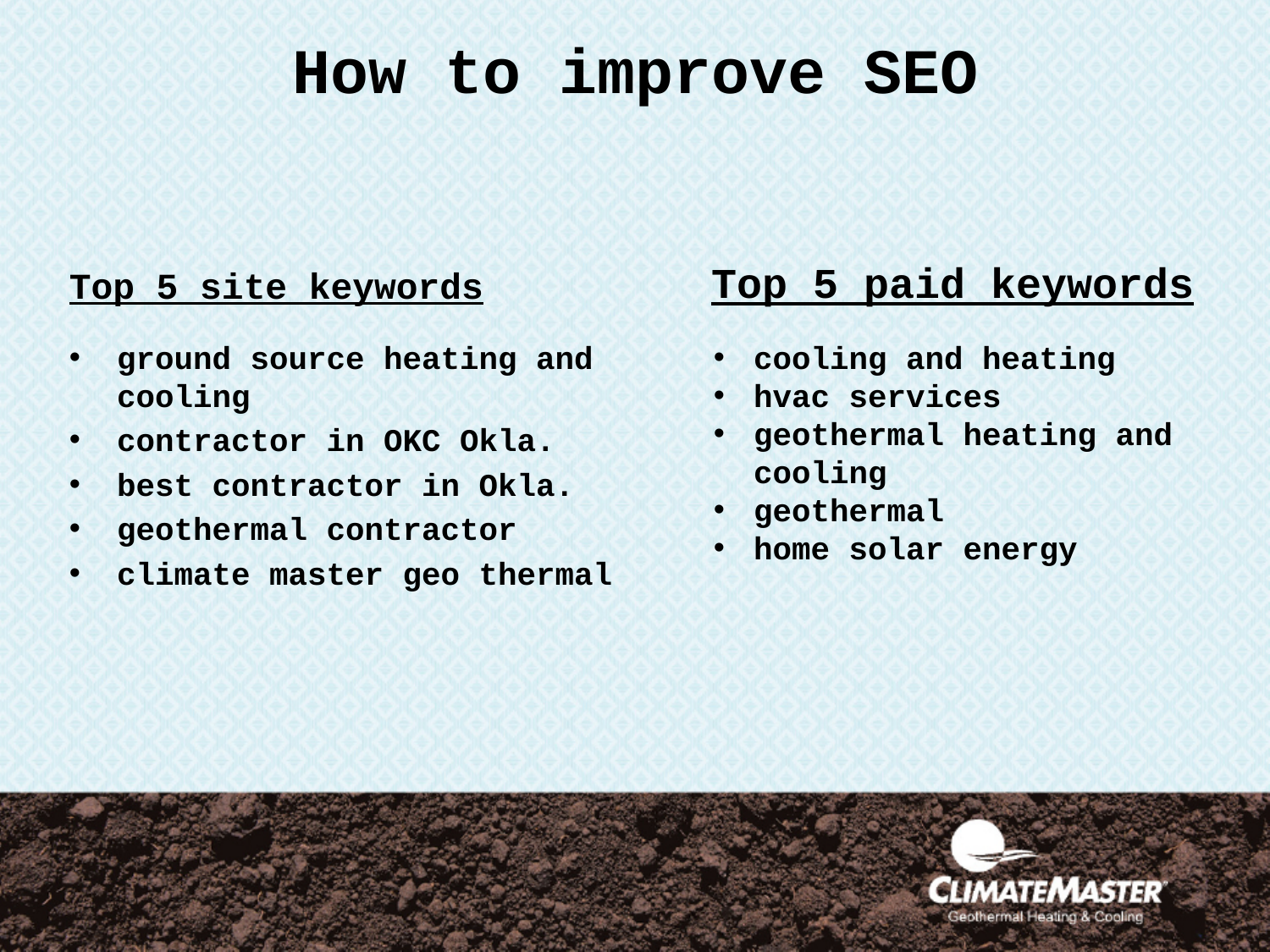

# How to improve SEO
Top 5 site keywords
Top 5 paid keywords
ground source heating and cooling
contractor in OKC Okla.
best contractor in Okla.
geothermal contractor
climate master geo thermal
cooling and heating
hvac services
geothermal heating and cooling
geothermal
home solar energy